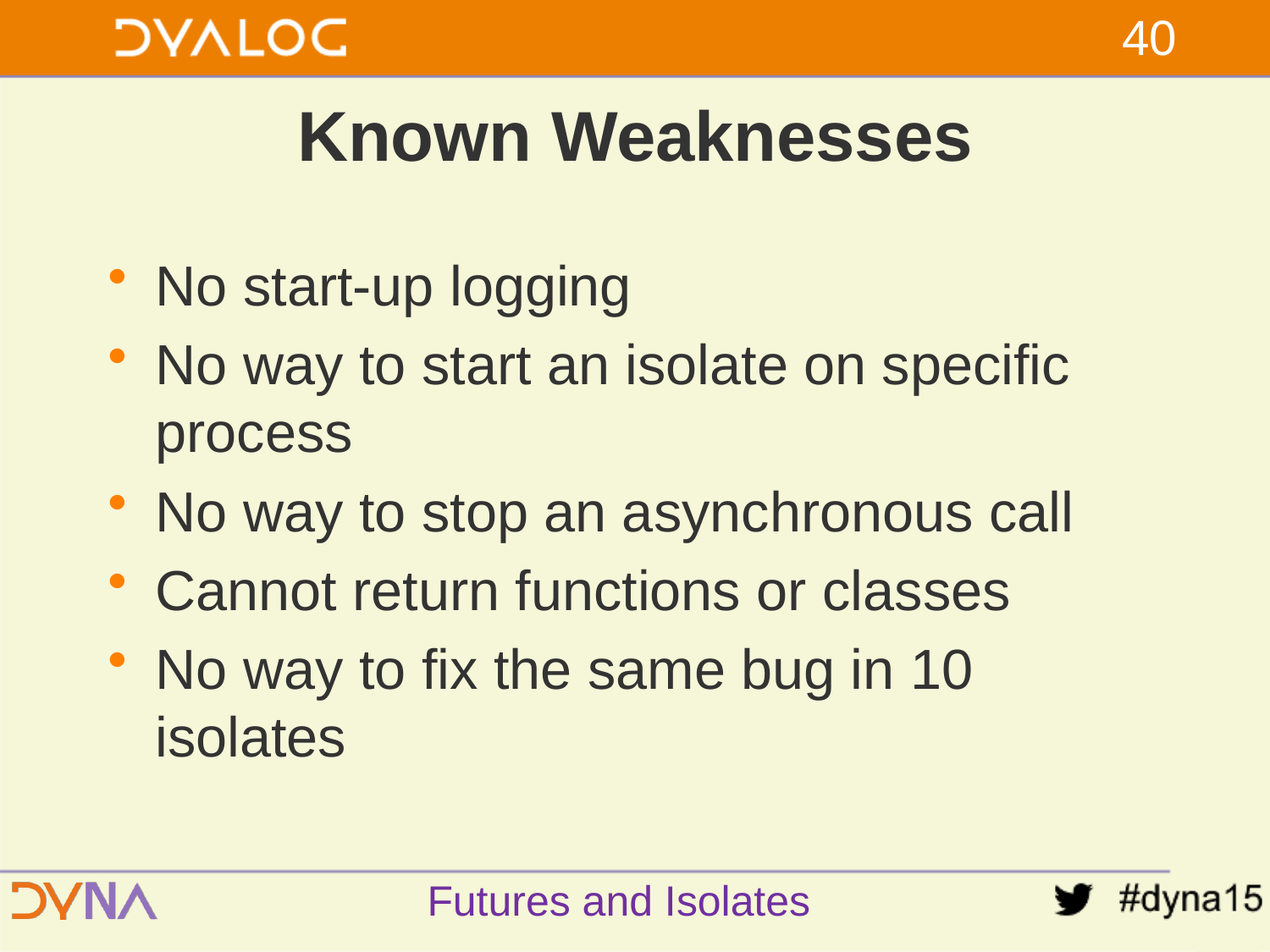

40
# Known Weaknesses
No start-up logging
No way to start an isolate on specific process
No way to stop an asynchronous call
Cannot return functions or classes
No way to fix the same bug in 10 isolates

Futures and Isolates